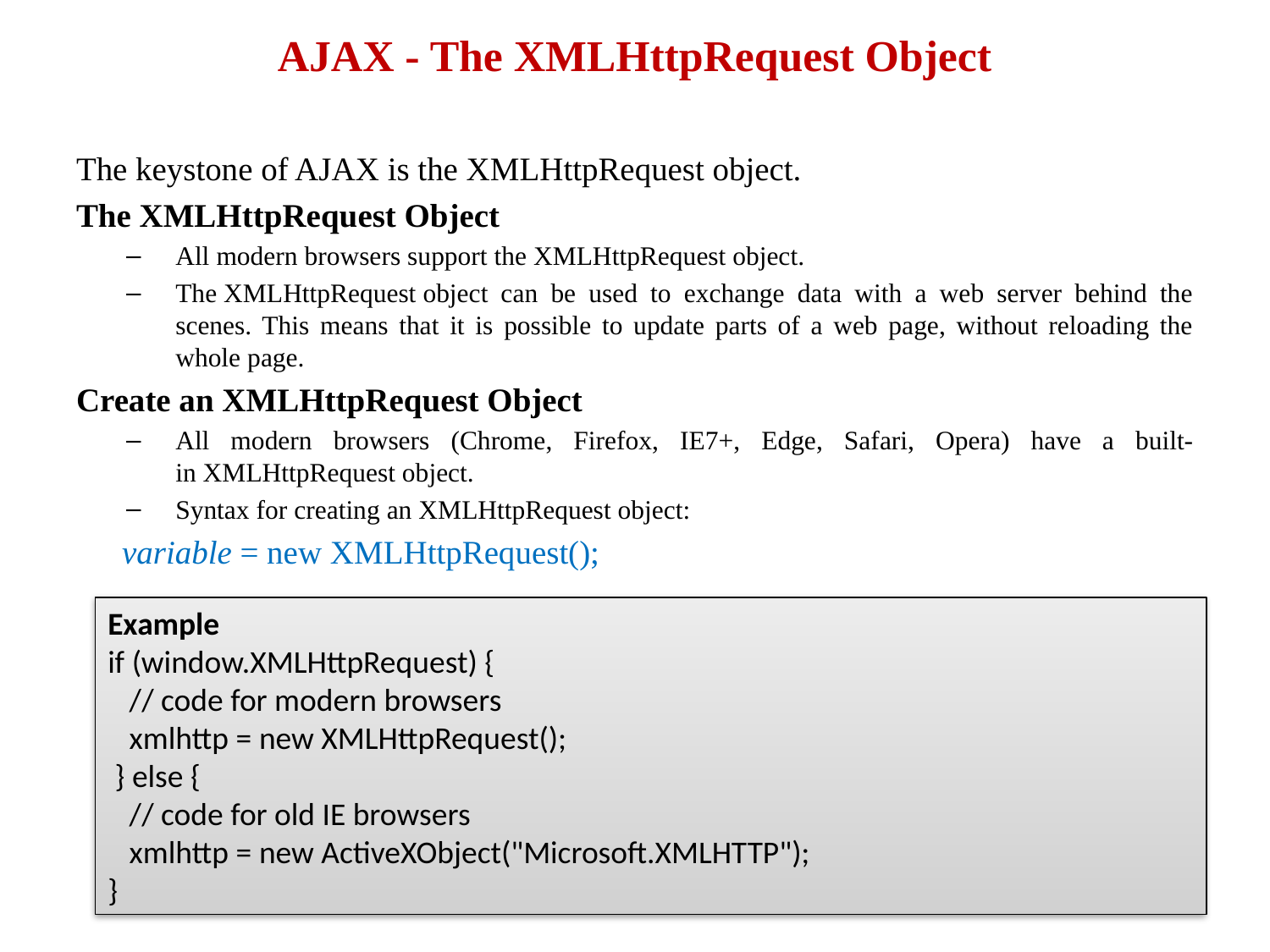

AJAX - The XMLHttpRequest Object

The keystone of AJAX is the XMLHttpRequest object.
The XMLHttpRequest Object
All modern browsers support the XMLHttpRequest object.
The XMLHttpRequest object can be used to exchange data with a web server behind the scenes. This means that it is possible to update parts of a web page, without reloading the whole page.
Create an XMLHttpRequest Object
All modern browsers (Chrome, Firefox, IE7+, Edge, Safari, Opera) have a built-in XMLHttpRequest object.
Syntax for creating an XMLHttpRequest object:
		variable = new XMLHttpRequest();
Example
if (window.XMLHttpRequest) {
   // code for modern browsers
   xmlhttp = new XMLHttpRequest();
 } else {
   // code for old IE browsers
   xmlhttp = new ActiveXObject("Microsoft.XMLHTTP");
}